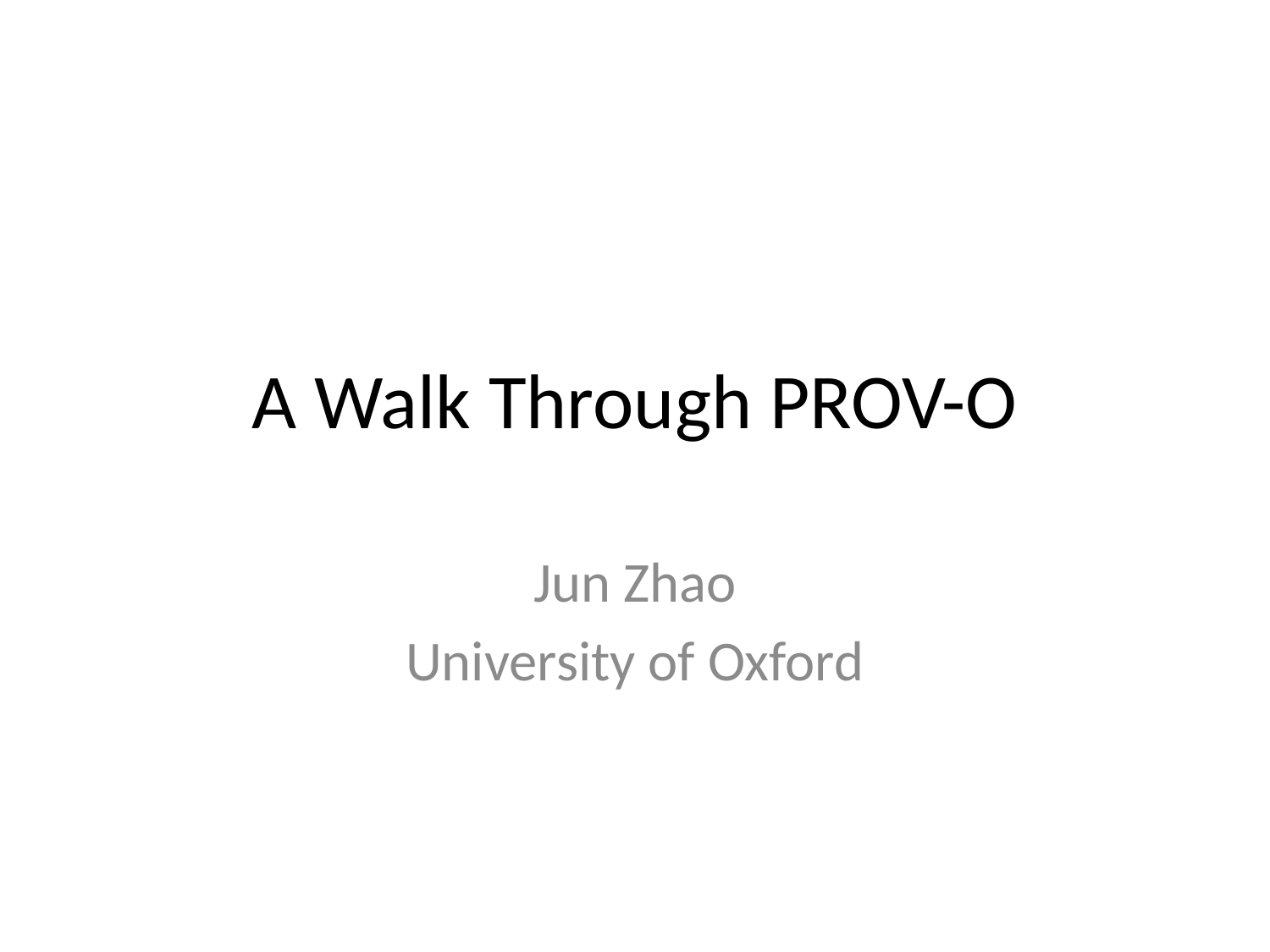

# A Walk Through PROV-O
Jun Zhao
University of Oxford